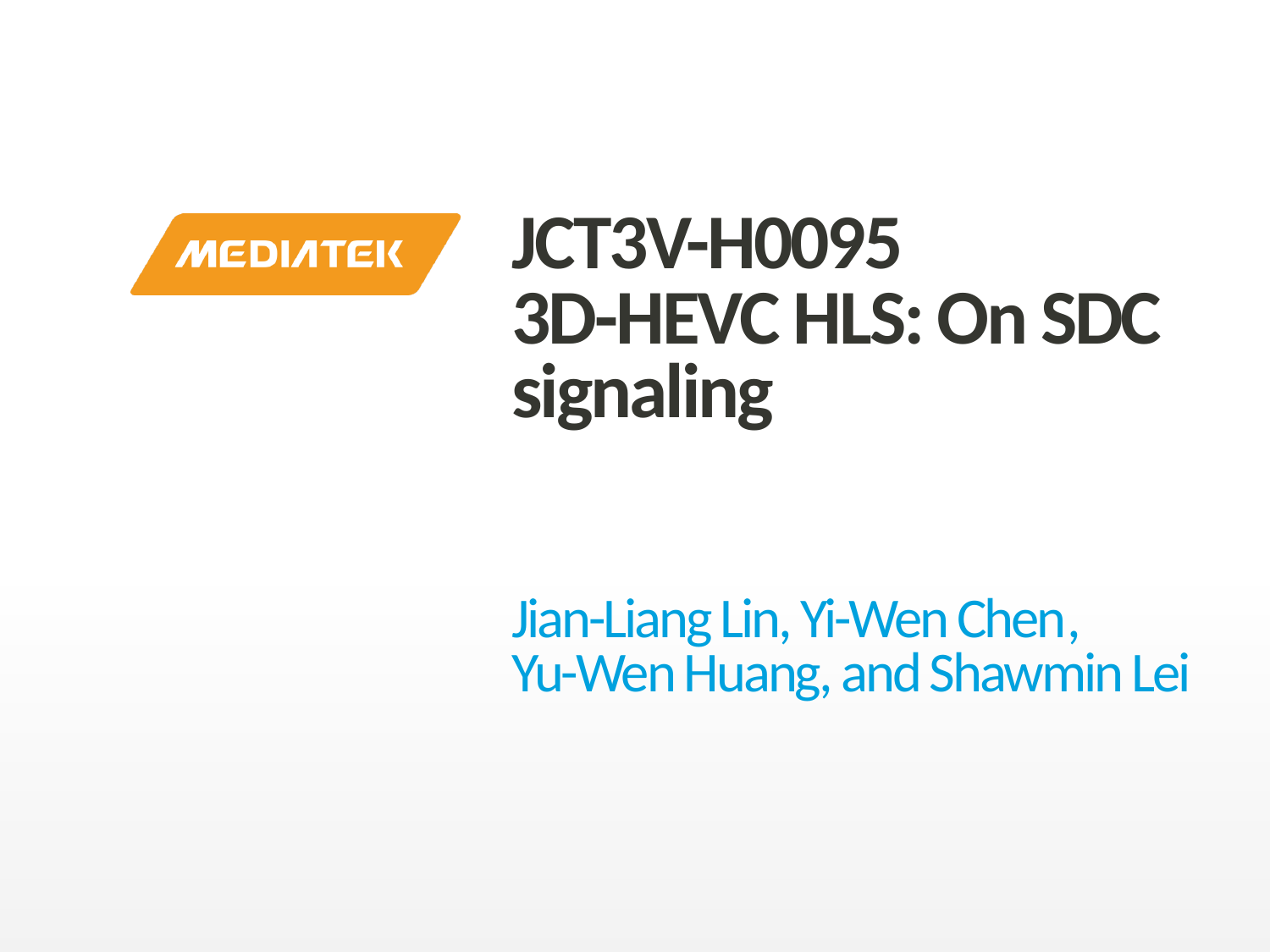

# JCT3V-H0095 3D-HEVC HLS: On SDC signaling
Jian-Liang Lin, Yi-Wen Chen,
Yu-Wen Huang, and Shawmin Lei